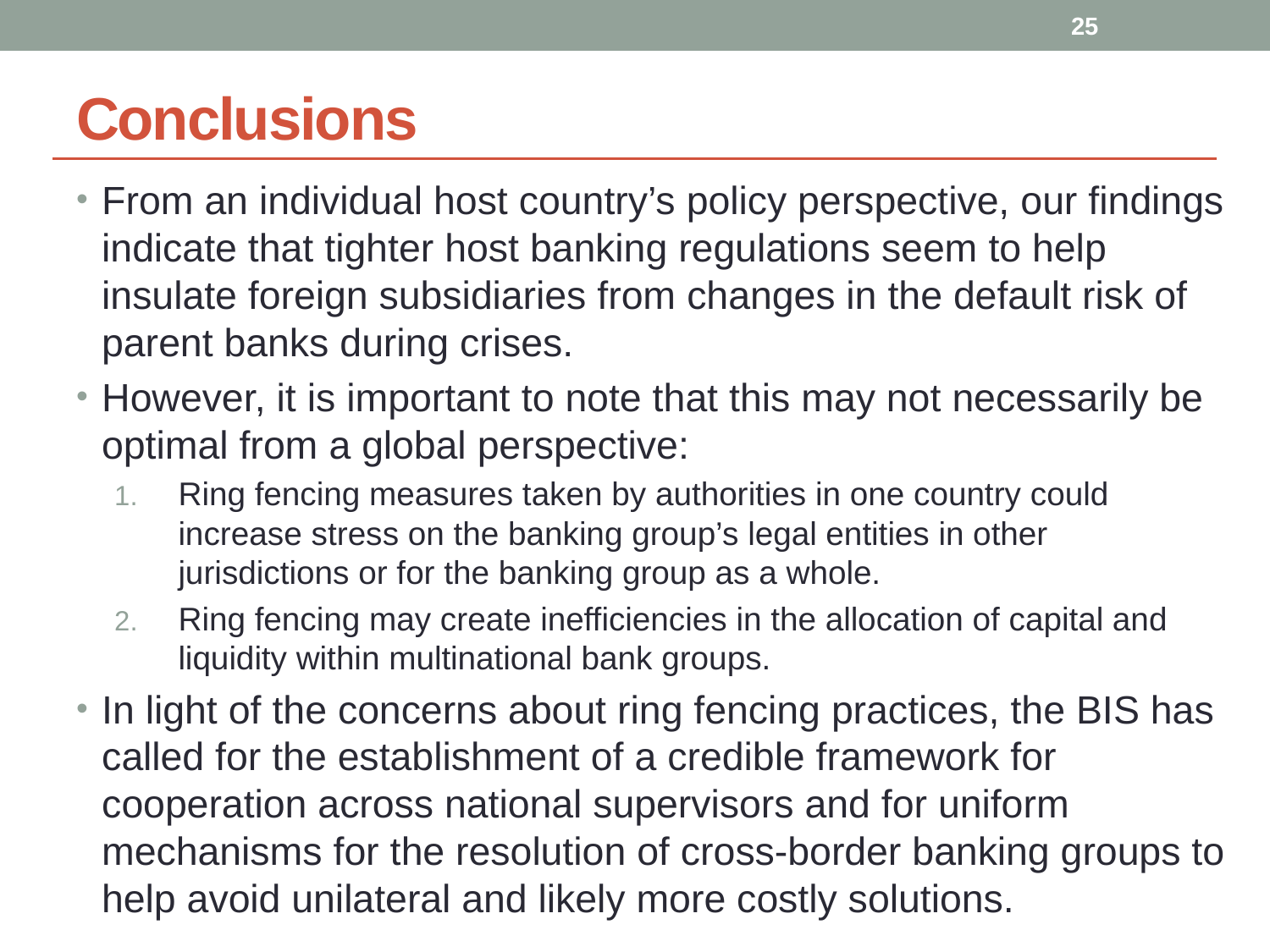

25
# Conclusions
From an individual host country’s policy perspective, our findings indicate that tighter host banking regulations seem to help insulate foreign subsidiaries from changes in the default risk of parent banks during crises.
However, it is important to note that this may not necessarily be optimal from a global perspective:
Ring fencing measures taken by authorities in one country could increase stress on the banking group’s legal entities in other jurisdictions or for the banking group as a whole.
Ring fencing may create inefficiencies in the allocation of capital and liquidity within multinational bank groups.
In light of the concerns about ring fencing practices, the BIS has called for the establishment of a credible framework for cooperation across national supervisors and for uniform mechanisms for the resolution of cross-border banking groups to help avoid unilateral and likely more costly solutions.